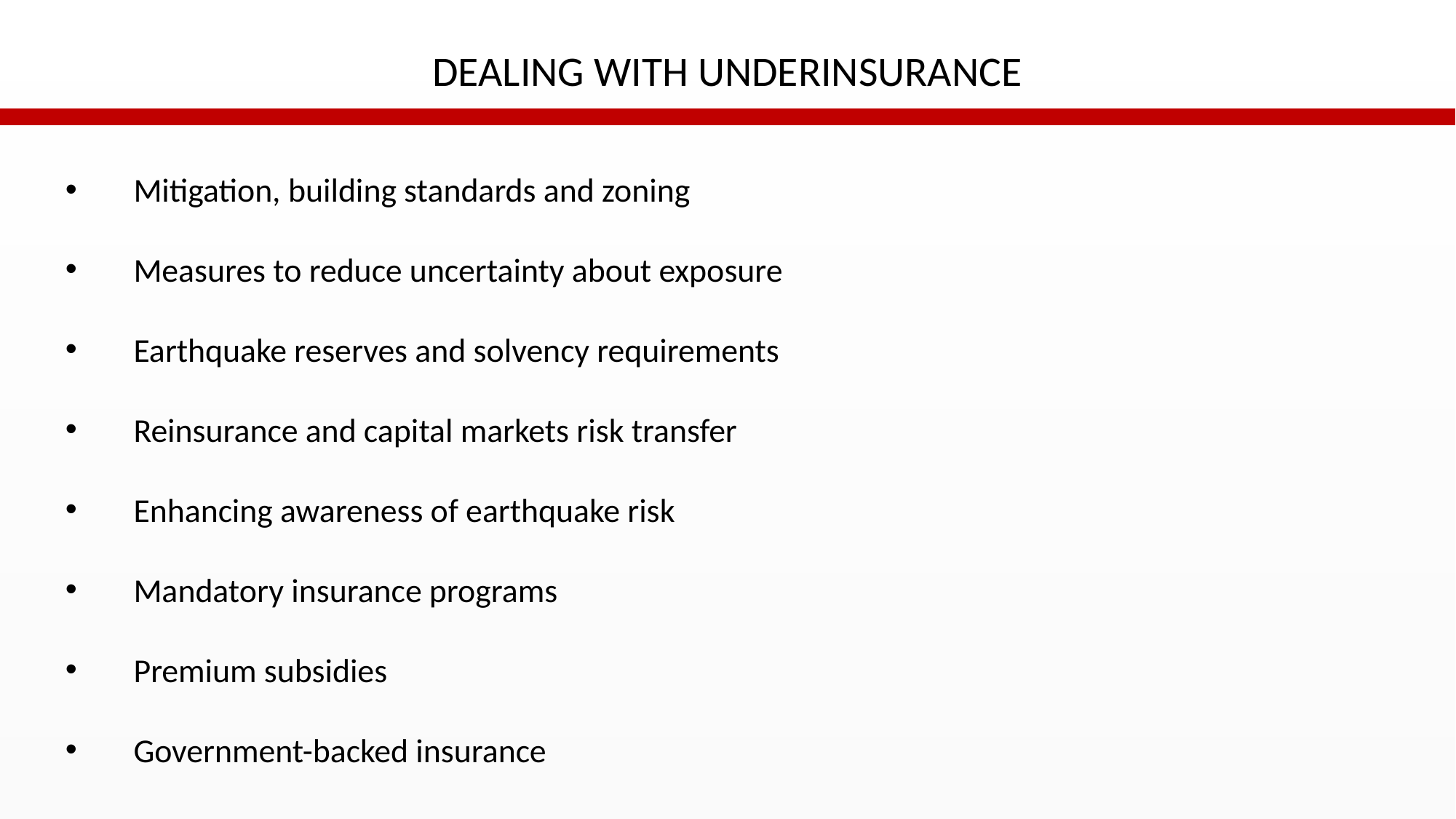

# DEALING WITH UNDERINSURANCE
Mitigation, building standards and zoning

Measures to reduce uncertainty about exposure

Earthquake reserves and solvency requirements

Reinsurance and capital markets risk transfer

Enhancing awareness of earthquake risk

Mandatory insurance programs

Premium subsidies

Government-backed insurance